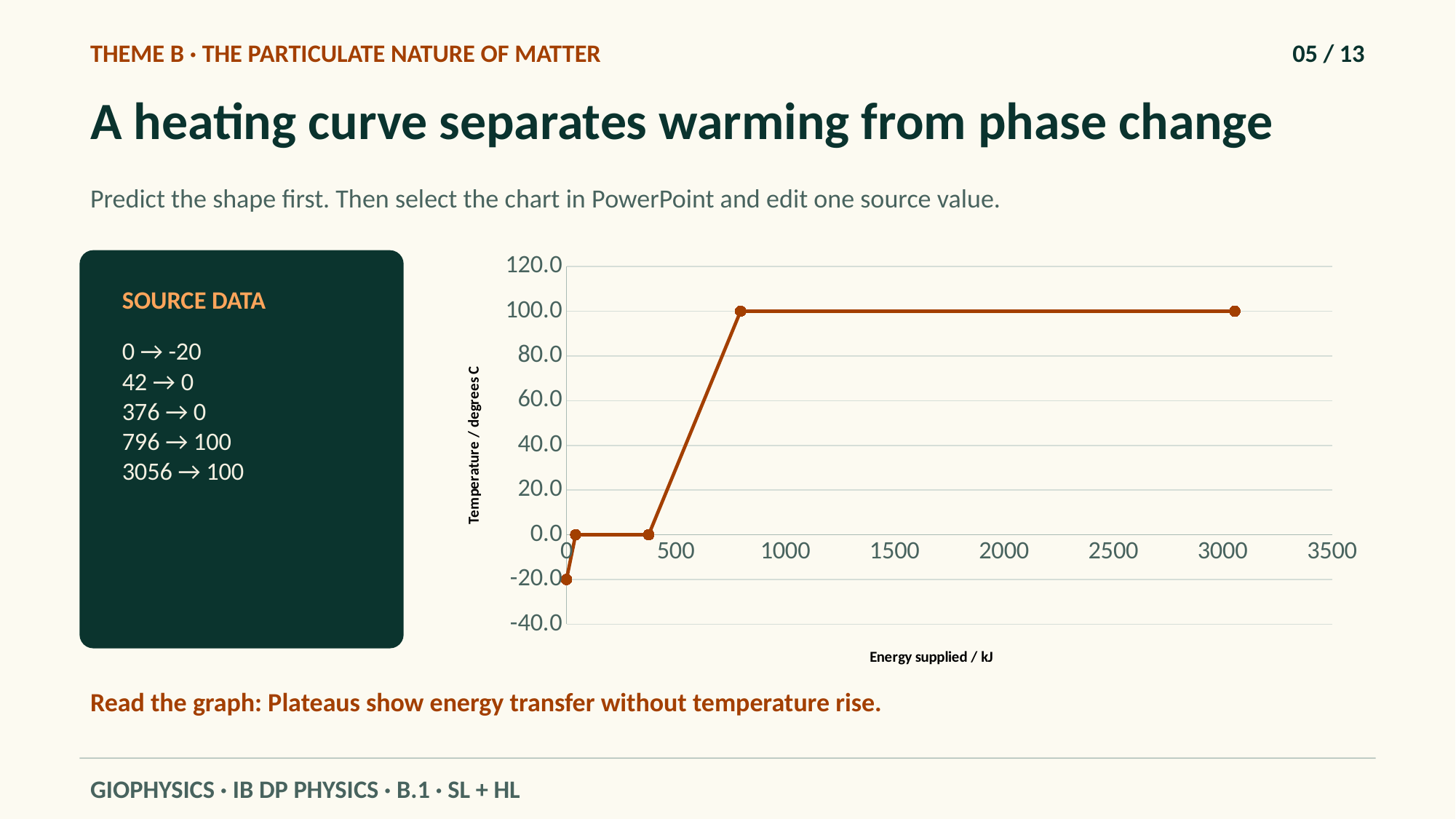

THEME B · THE PARTICULATE NATURE OF MATTER
05 / 13
A heating curve separates warming from phase change
Predict the shape first. Then select the chart in PowerPoint and edit one source value.

### Chart

| Category |  |
|---|---|
SOURCE DATA
0 → -20
42 → 0
376 → 0
796 → 100
3056 → 100
Read the graph: Plateaus show energy transfer without temperature rise.

GIOPHYSICS · IB DP PHYSICS · B.1 · SL + HL